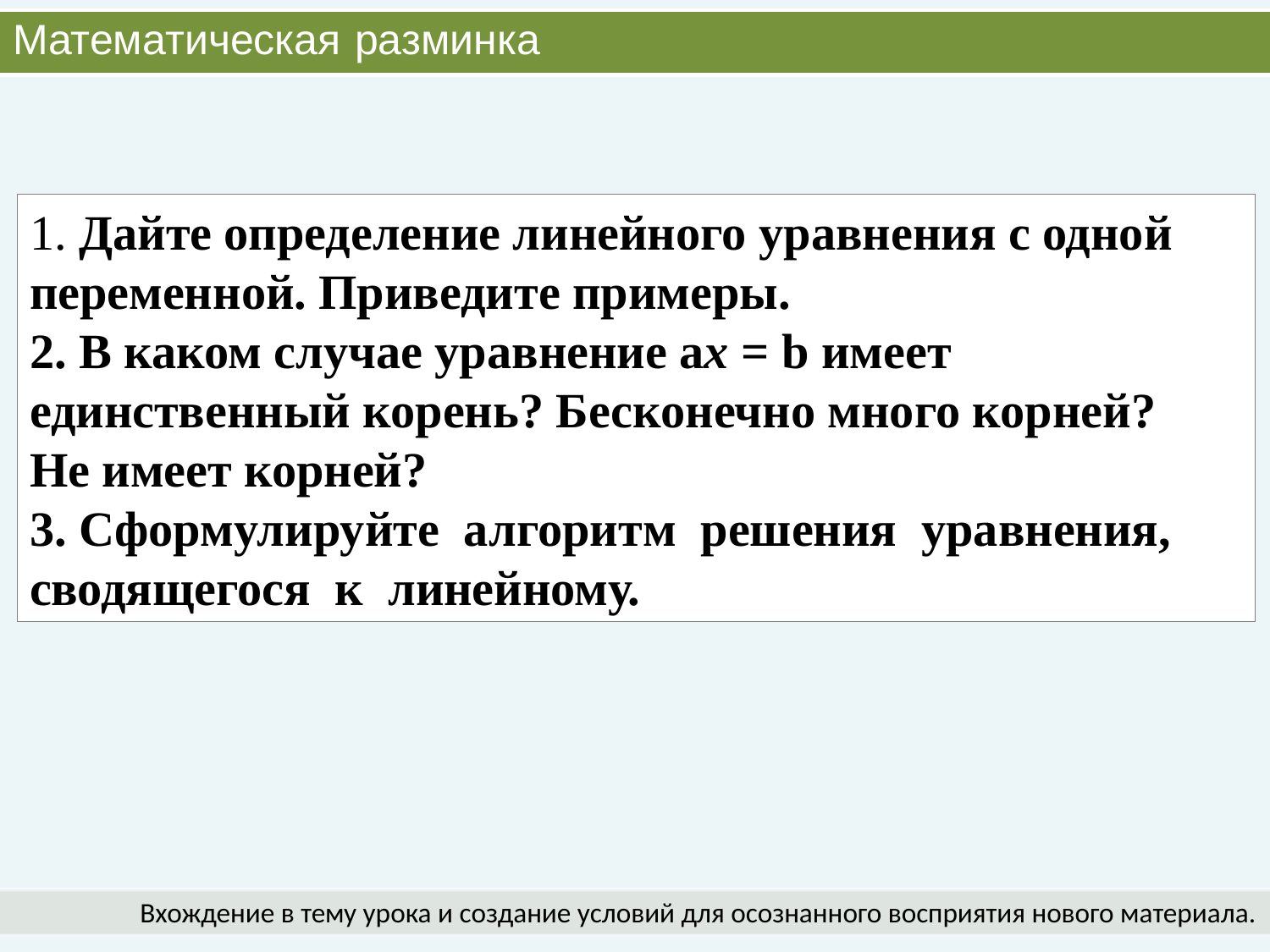

# Математическая разминка

1. Дайте определение линейного уравнения с одной переменной. Приведите примеры.
2. В каком случае уравнение ax = b имеет единственный корень? Бесконечно много корней?
Не имеет корней?
3. Сформулируйте  алгоритм  решения  уравнения,  сводящегося  к  линейному.
Вхождение в тему урока и создание условий для осознанного восприятия нового материала.